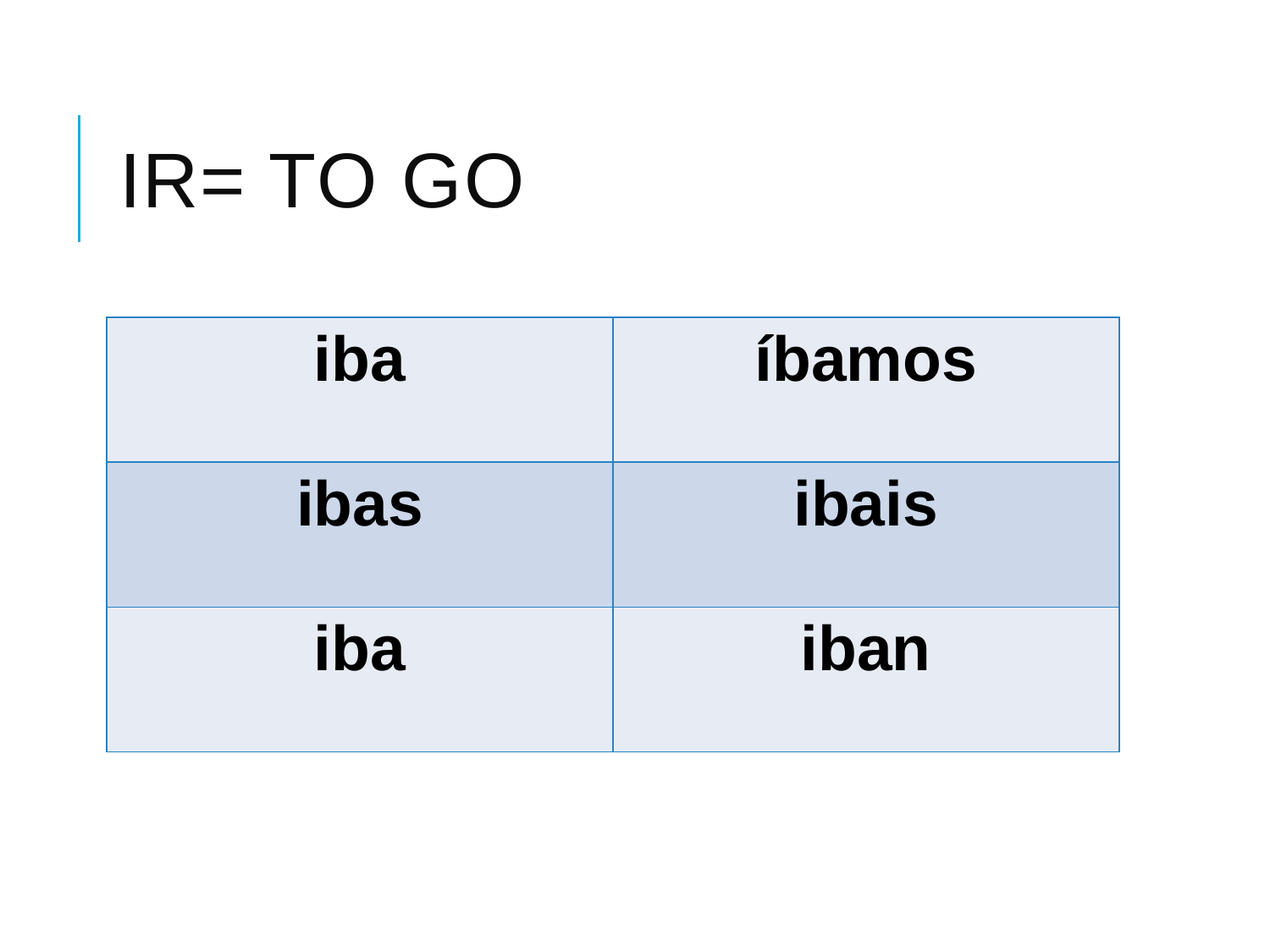

# Ir= to go
| iba | íbamos |
| --- | --- |
| ibas | ibais |
| iba | iban |